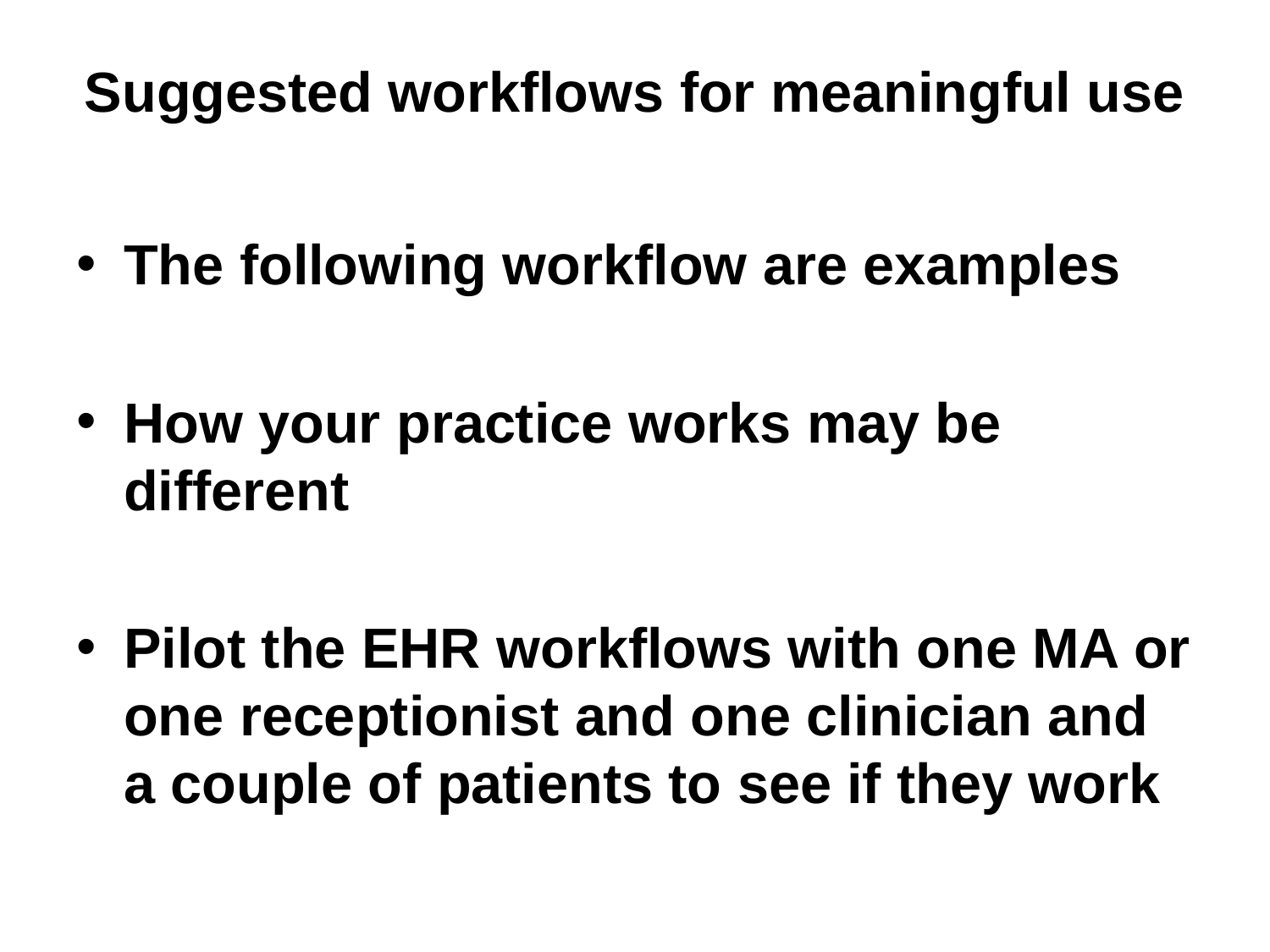

# Suggested workflows for meaningful use
The following workflow are examples

How your practice works may be different

Pilot the EHR workflows with one MA or one receptionist and one clinician and a couple of patients to see if they work